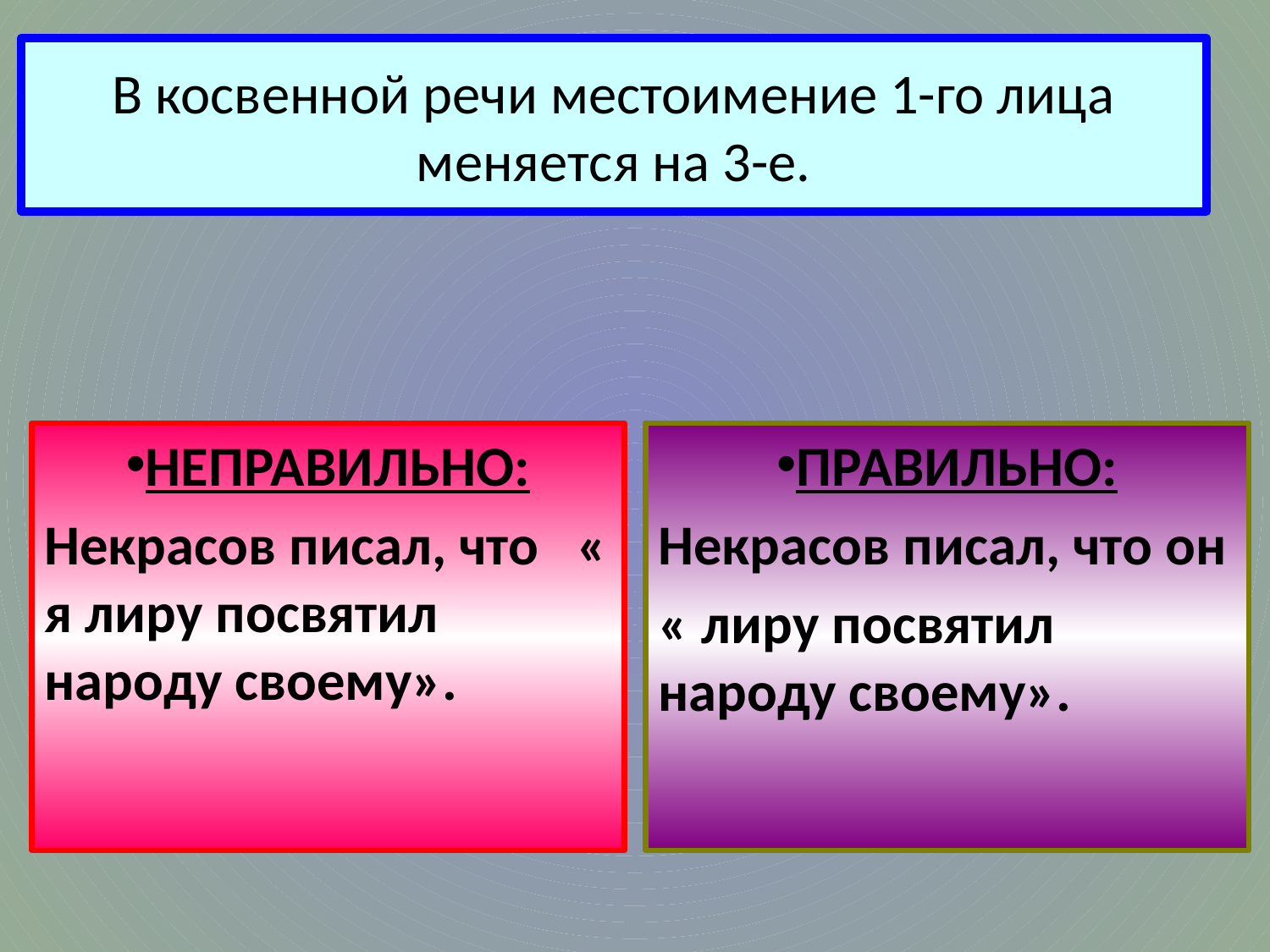

# В косвенной речи местоимение 1-го лица меняется на 3-е.
НЕПРАВИЛЬНО:
Некрасов писал, что   « я лиру посвятил народу своему».

ПРАВИЛЬНО:
Некрасов писал, что он
« лиру посвятил народу своему».